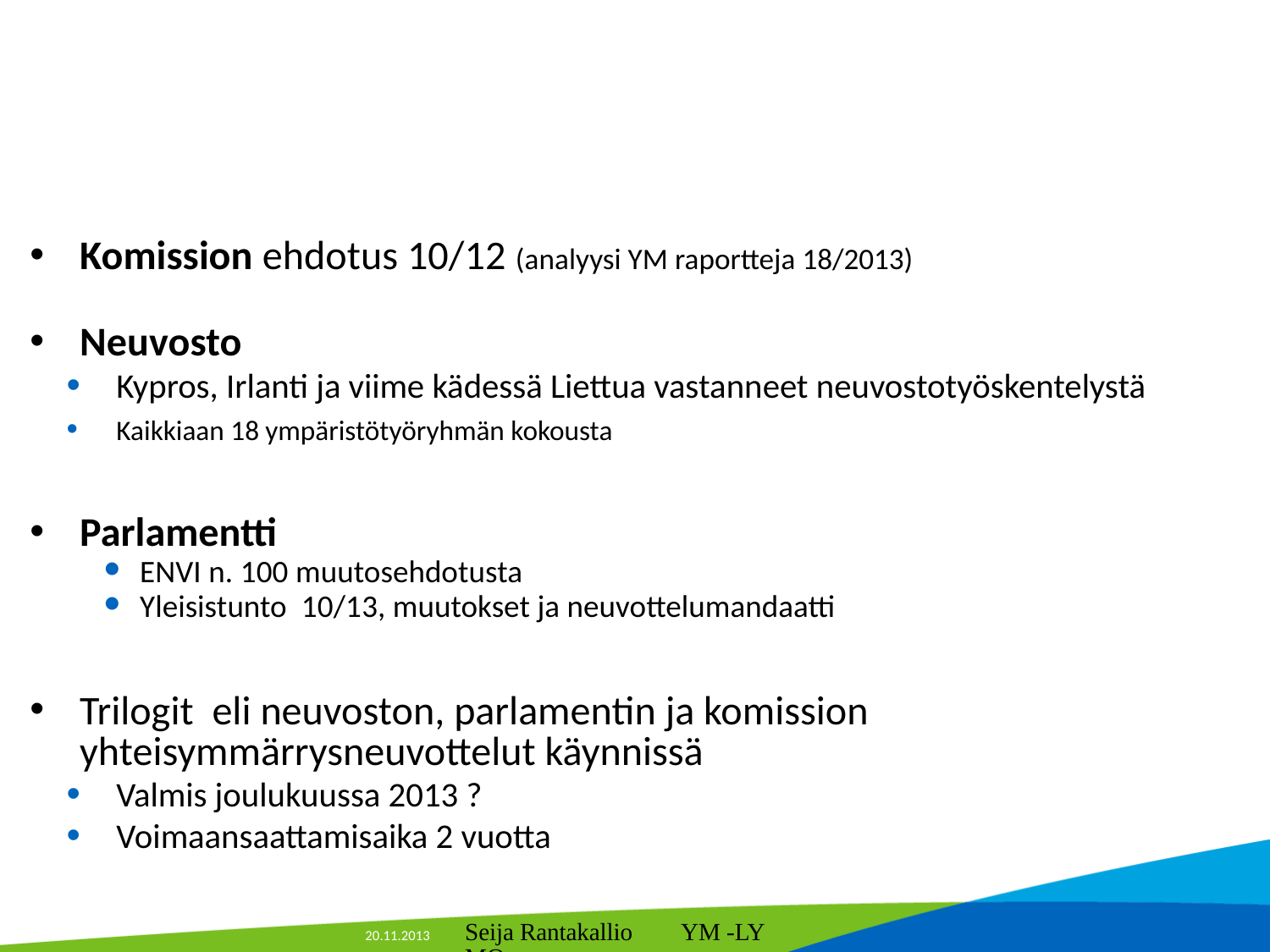

# YVA-direktiivin muuttaminen -Prosessi

Komission ehdotus 10/12 (analyysi YM raportteja 18/2013)

Neuvosto
Kypros, Irlanti ja viime kädessä Liettua vastanneet neuvostotyöskentelystä
Kaikkiaan 18 ympäristötyöryhmän kokousta

Parlamentti
ENVI n. 100 muutosehdotusta
Yleisistunto  10/13, muutokset ja neuvottelumandaatti

Trilogit  eli neuvoston, parlamentin ja komission yhteisymmärrysneuvottelut käynnissä
Valmis joulukuussa 2013 ?
Voimaansaattamisaika 2 vuotta

20.11.2013
Seija Rantakallio        YM -LYMO